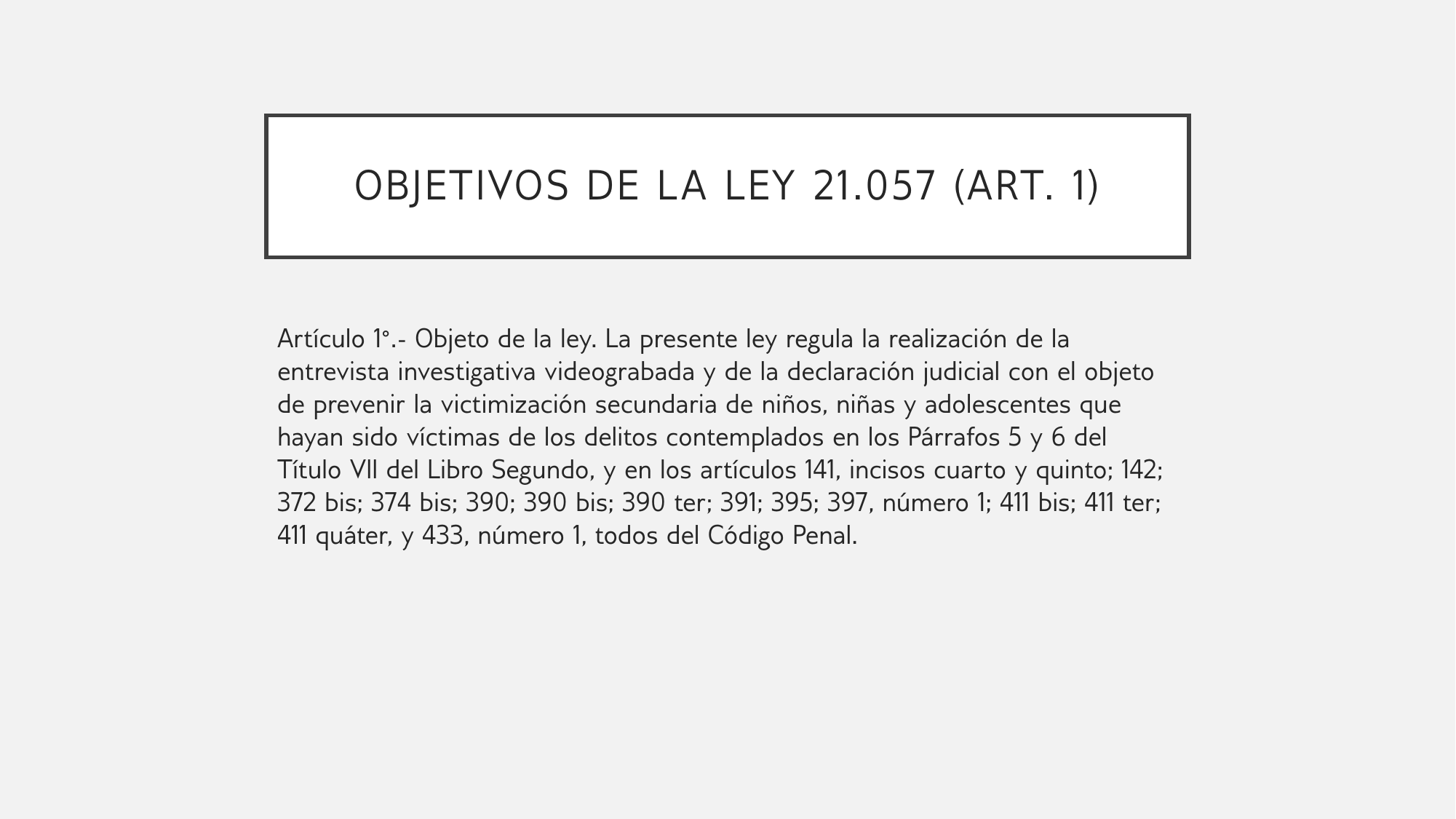

# Objetivos de la ley 21.057 (Art. 1)
Artículo 1°.- Objeto de la ley. La presente ley regula la realización de la entrevista investigativa videograbada y de la declaración judicial con el objeto de prevenir la victimización secundaria de niños, niñas y adolescentes que hayan sido víctimas de los delitos contemplados en los Párrafos 5 y 6 del Título VII del Libro Segundo, y en los artículos 141, incisos cuarto y quinto; 142; 372 bis; 374 bis; 390; 390 bis; 390 ter; 391; 395; 397, número 1; 411 bis; 411 ter; 411 quáter, y 433, número 1, todos del Código Penal.